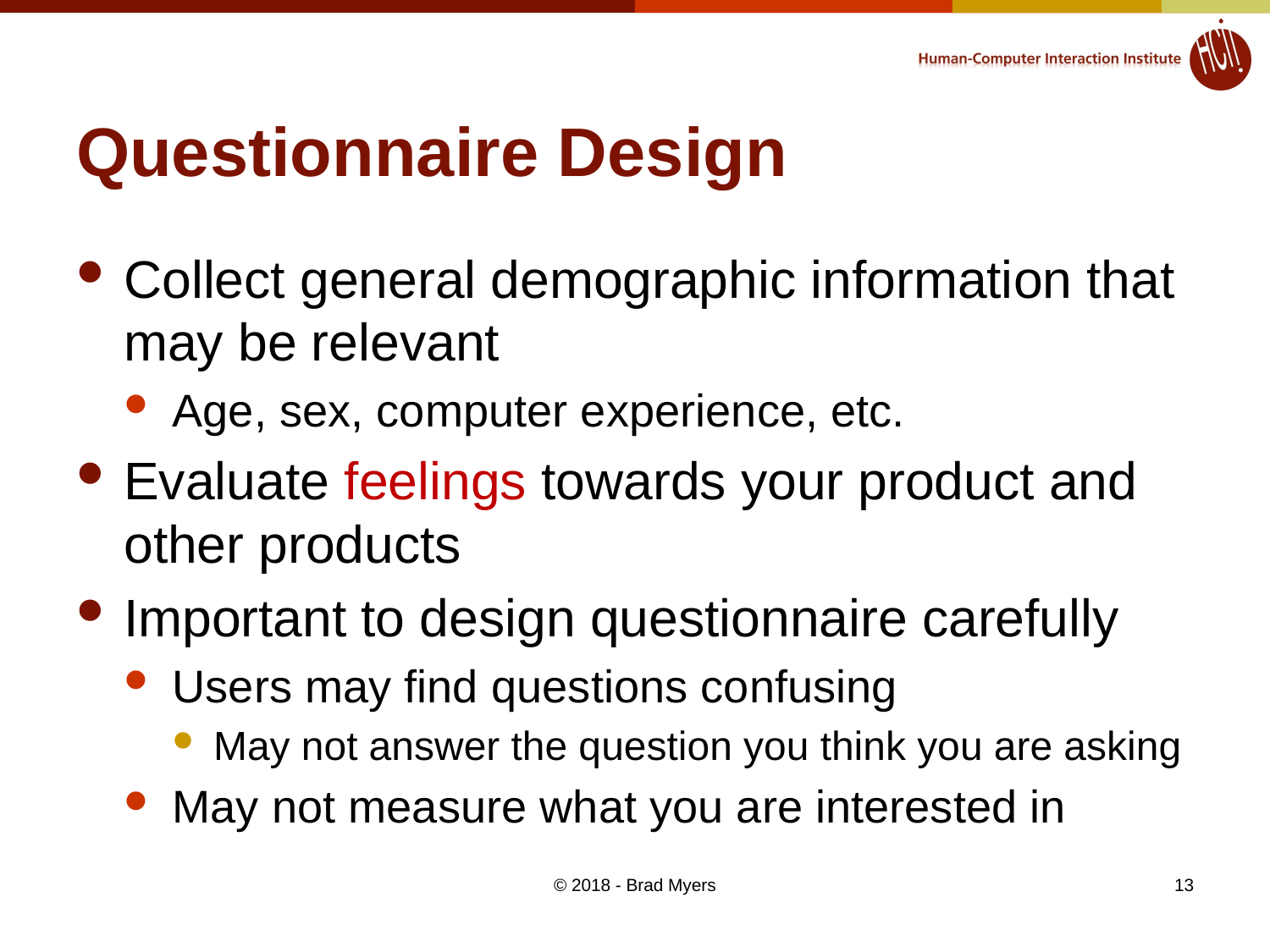

# Questionnaire Design
Collect general demographic information that may be relevant
Age, sex, computer experience, etc.
Evaluate feelings towards your product and other products
Important to design questionnaire carefully
Users may find questions confusing
May not answer the question you think you are asking
May not measure what you are interested in
© 2018 - Brad Myers
13